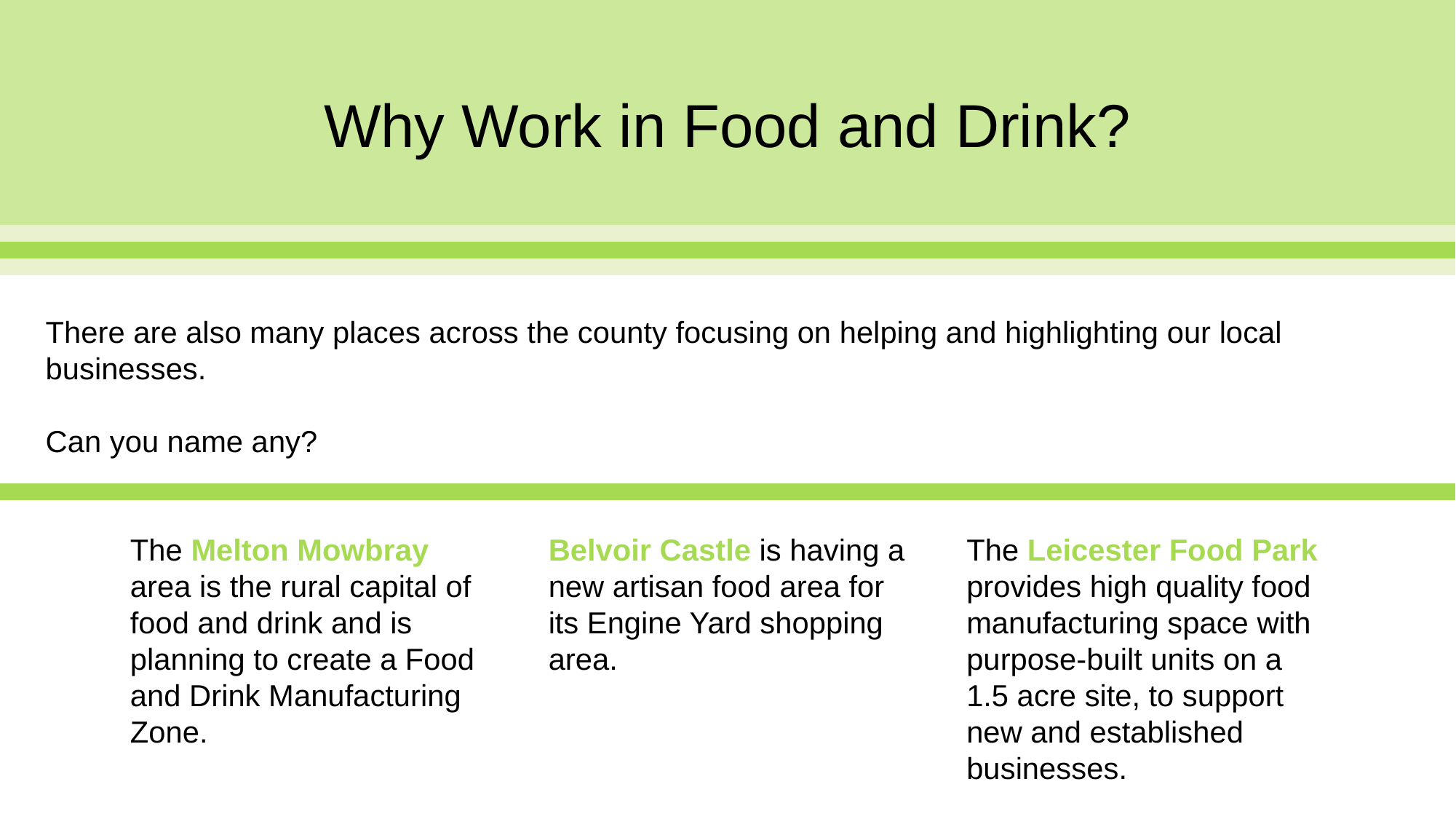

Why Work in Food and Drink?

There are also many places across the county focusing on helping and highlighting our local businesses.

Can you name any?

The Melton Mowbray area is the rural capital of food and drink and is planning to create a Food and Drink Manufacturing Zone.
Belvoir Castle is having a new artisan food area for its Engine Yard shopping area.
The Leicester Food Park provides high quality food manufacturing space with purpose-built units on a 1.5 acre site, to support new and established businesses.